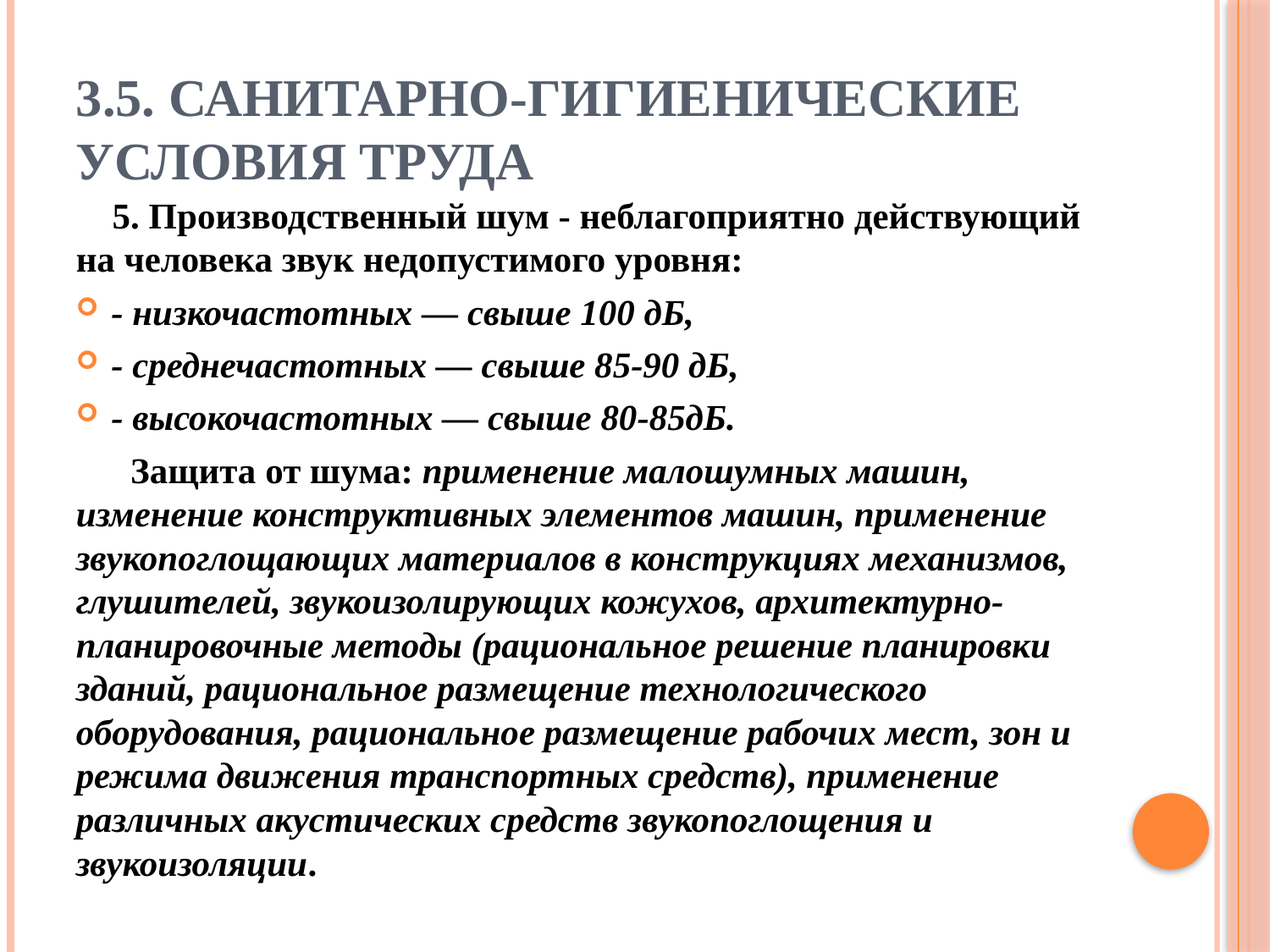

# 3.5. Санитарно-гигиенические условия труда
    5. Производственный шум - неблагоприятно действующий на человека звук недопустимого уровня:
- низкочастотных — свыше 100 дБ,
- среднечастотных — свыше 85-90 дБ,
- высокочастотных — свыше 80-85дБ.
      Защита от шума: применение малошумных машин, изменение конструктивных элементов машин, применение звукопоглощающих материалов в конструкциях механизмов, глушителей, звукоизолирующих кожухов, архитектурно-планировочные методы (рациональное решение планировки зданий, рациональное размещение технологического оборудования, рациональное разме­щение рабочих мест, зон и режима движения транспортных средств), применение различных акустических средств звукопоглощения и звукоизоляции.